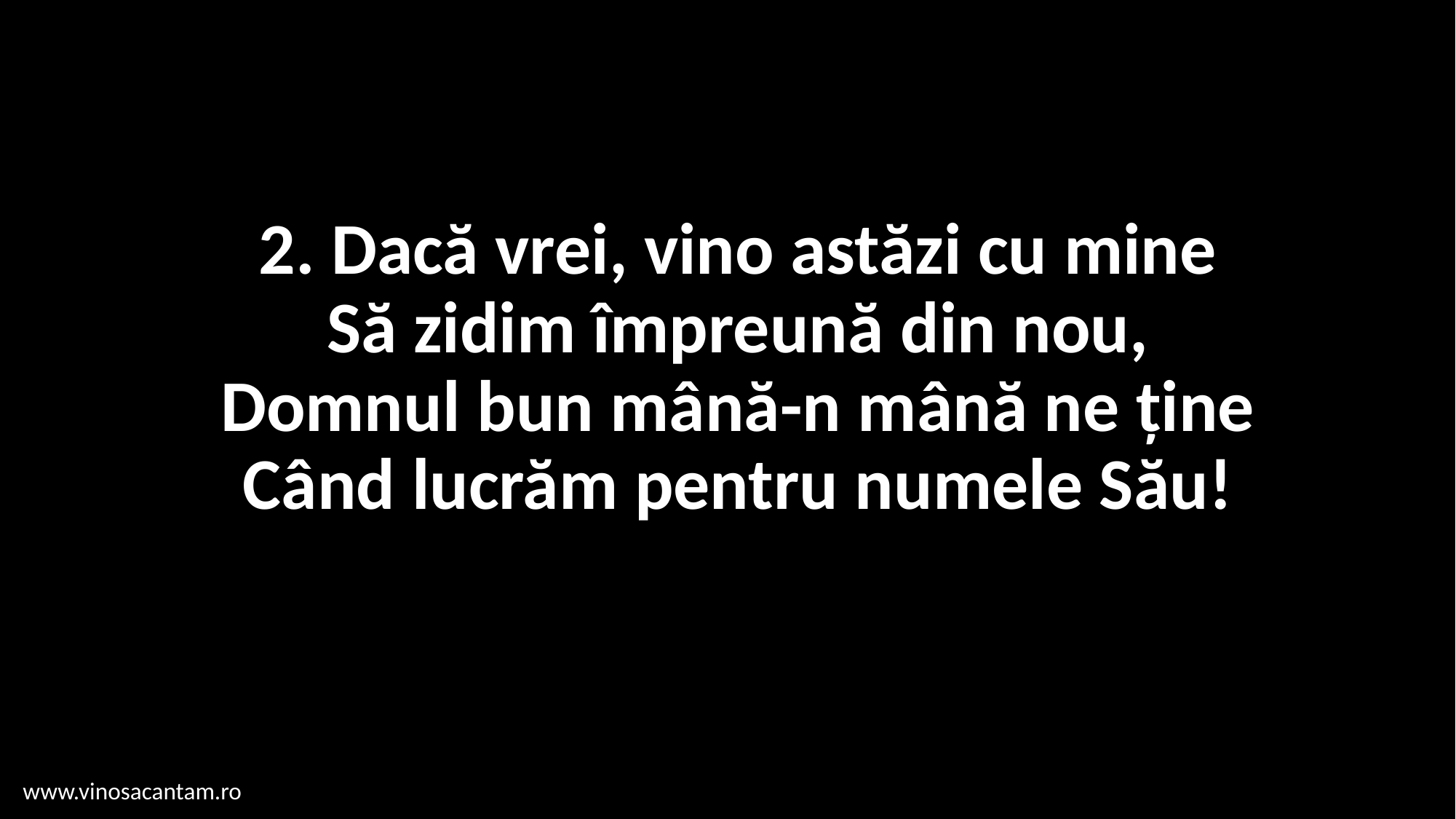

# 2. Dacă vrei, vino astăzi cu mine Să zidim împreună din nou, Domnul bun mână-n mână ne ține Când lucrăm pentru numele Său!
www.vinosacantam.ro